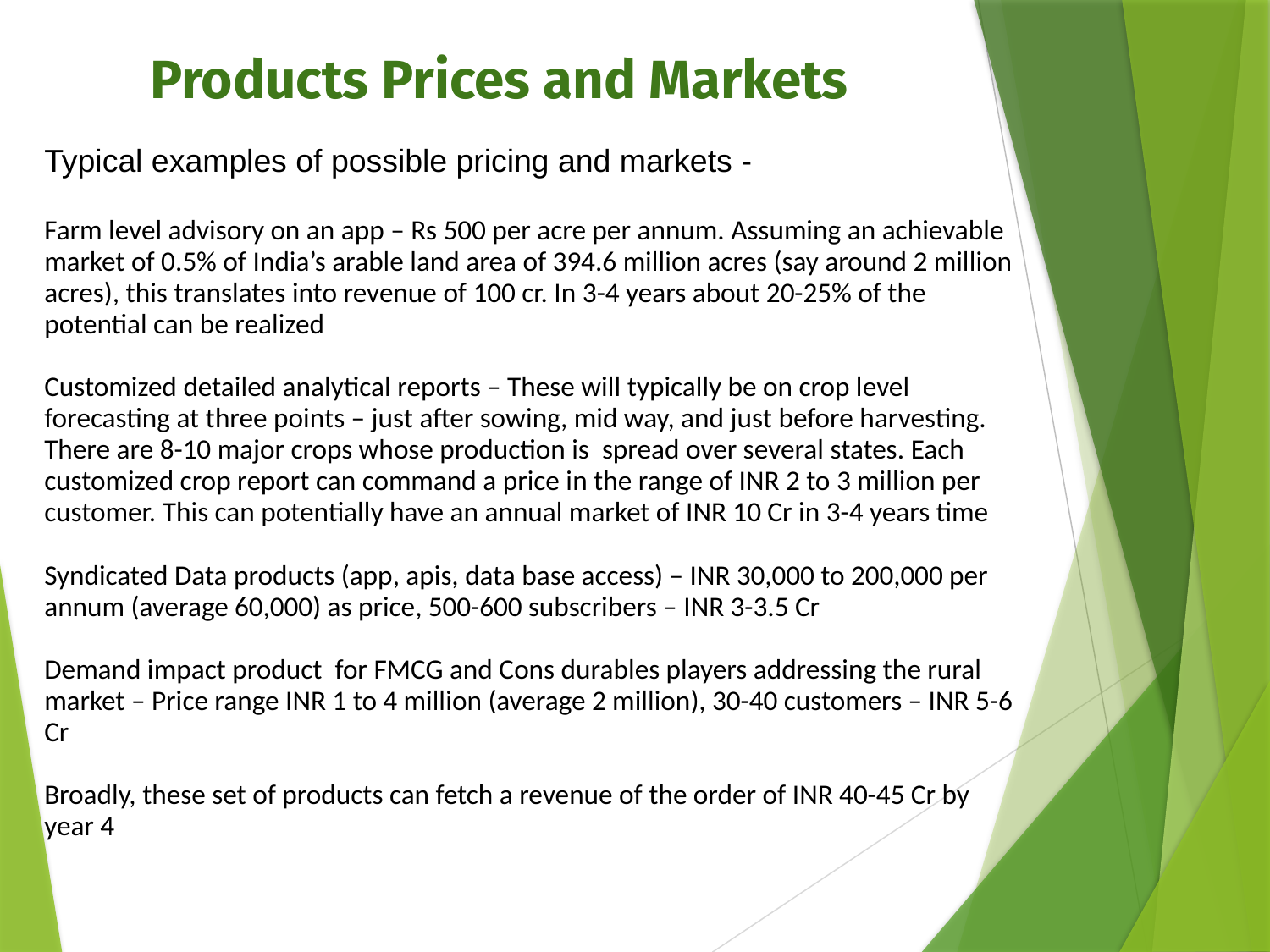

Products Prices and Markets
Typical examples of possible pricing and markets -

Farm level advisory on an app – Rs 500 per acre per annum. Assuming an achievable market of 0.5% of India’s arable land area of 394.6 million acres (say around 2 million acres), this translates into revenue of 100 cr. In 3-4 years about 20-25% of the potential can be realized

Customized detailed analytical reports – These will typically be on crop level forecasting at three points – just after sowing, mid way, and just before harvesting. There are 8-10 major crops whose production is  spread over several states. Each customized crop report can command a price in the range of INR 2 to 3 million per customer. This can potentially have an annual market of INR 10 Cr in 3-4 years time

Syndicated Data products (app, apis, data base access) – INR 30,000 to 200,000 per annum (average 60,000) as price, 500-600 subscribers – INR 3-3.5 Cr

Demand impact product  for FMCG and Cons durables players addressing the rural market – Price range INR 1 to 4 million (average 2 million), 30-40 customers – INR 5-6 Cr

Broadly, these set of products can fetch a revenue of the order of INR 40-45 Cr by year 4